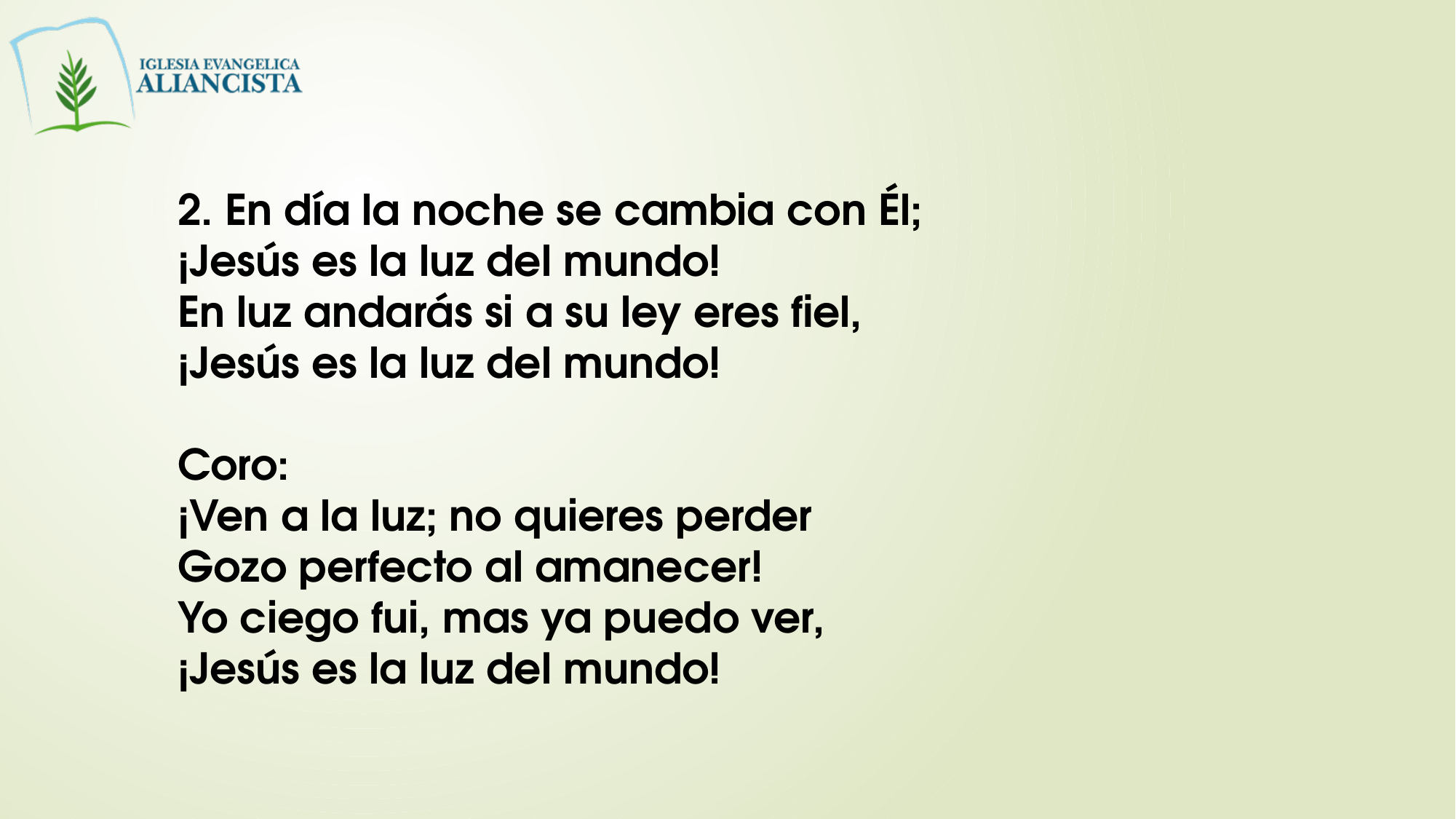

2. En día la noche se cambia con Él;
¡Jesús es la luz del mundo!
En luz andarás si a su ley eres fiel,
¡Jesús es la luz del mundo!

Coro:
¡Ven a la luz; no quieres perder
Gozo perfecto al amanecer!
Yo ciego fui, mas ya puedo ver,
¡Jesús es la luz del mundo!